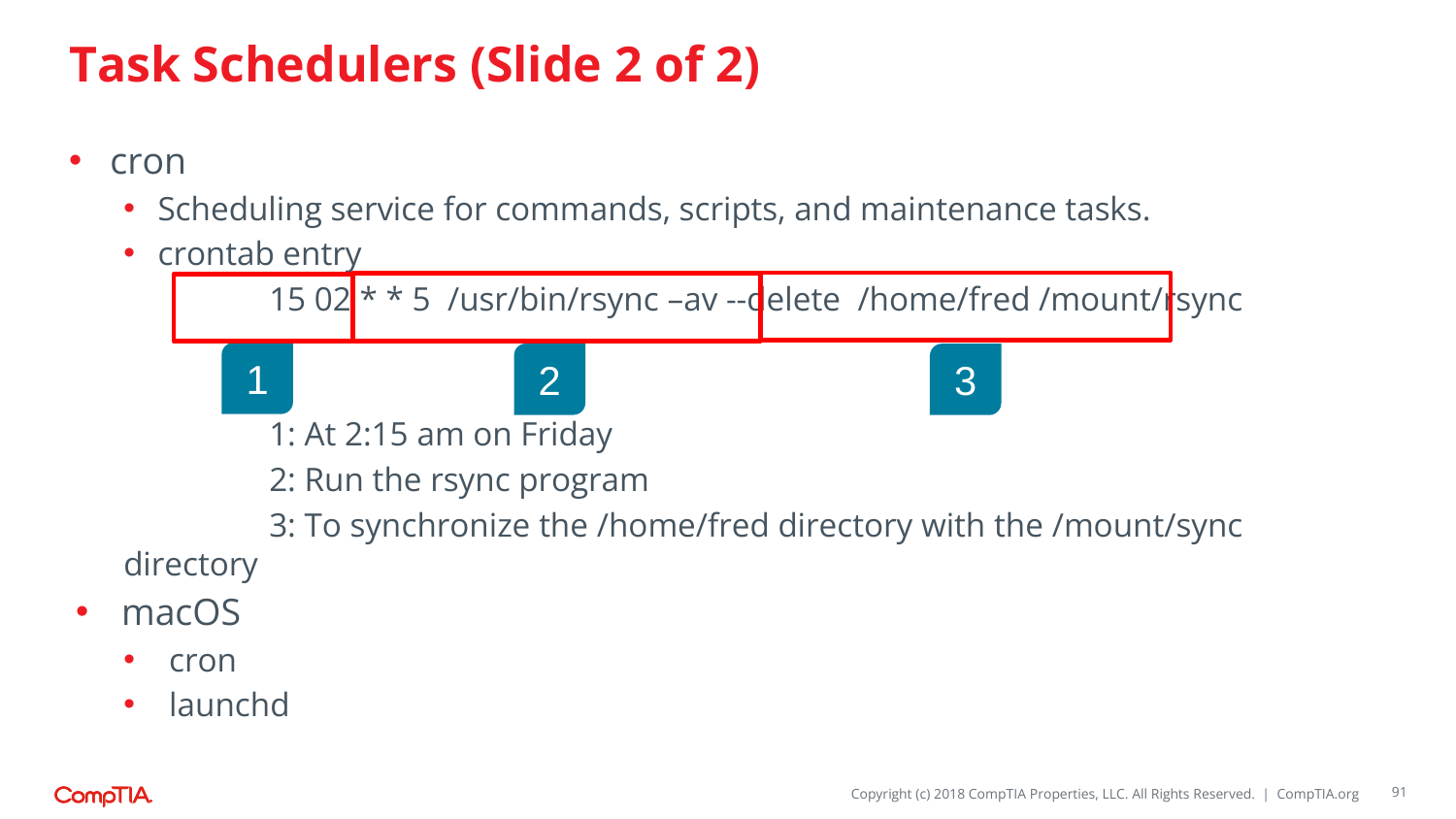

# Task Schedulers (Slide 2 of 2)
cron
Scheduling service for commands, scripts, and maintenance tasks.
crontab entry
	15 02 * * 5  /usr/bin/rsync –av --delete  /home/fred /mount/rsync

	1: At 2:15 am on Friday
	2: Run the rsync program
	3: To synchronize the /home/fred directory with the /mount/sync directory
macOS
cron
launchd

1
2
3
91